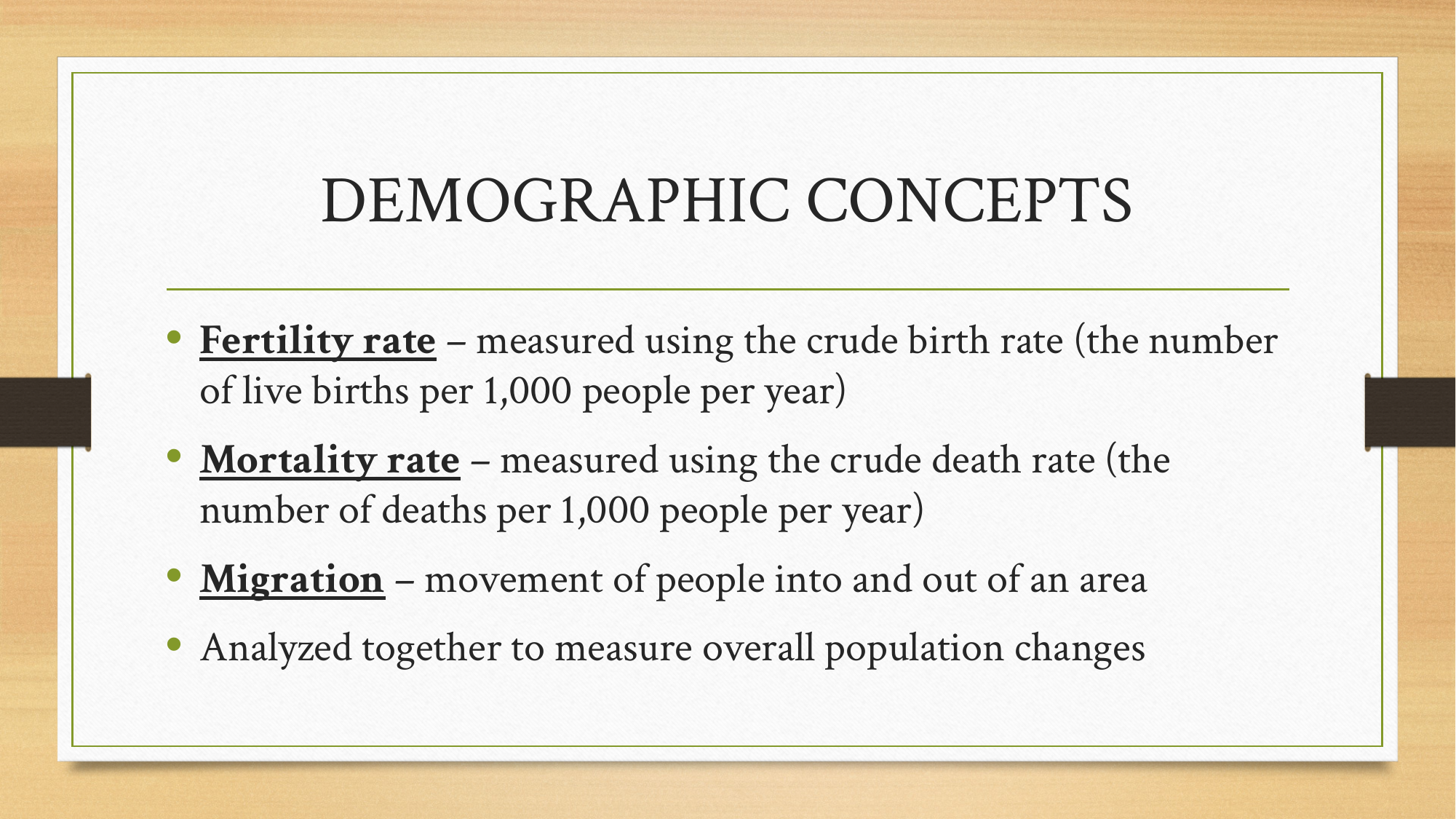

# DEMOGRAPHIC CONCEPTS
Fertility rate – measured using the crude birth rate (the number of live births per 1,000 people per year)
Mortality rate – measured using the crude death rate (the number of deaths per 1,000 people per year)
Migration – movement of people into and out of an area
Analyzed together to measure overall population changes